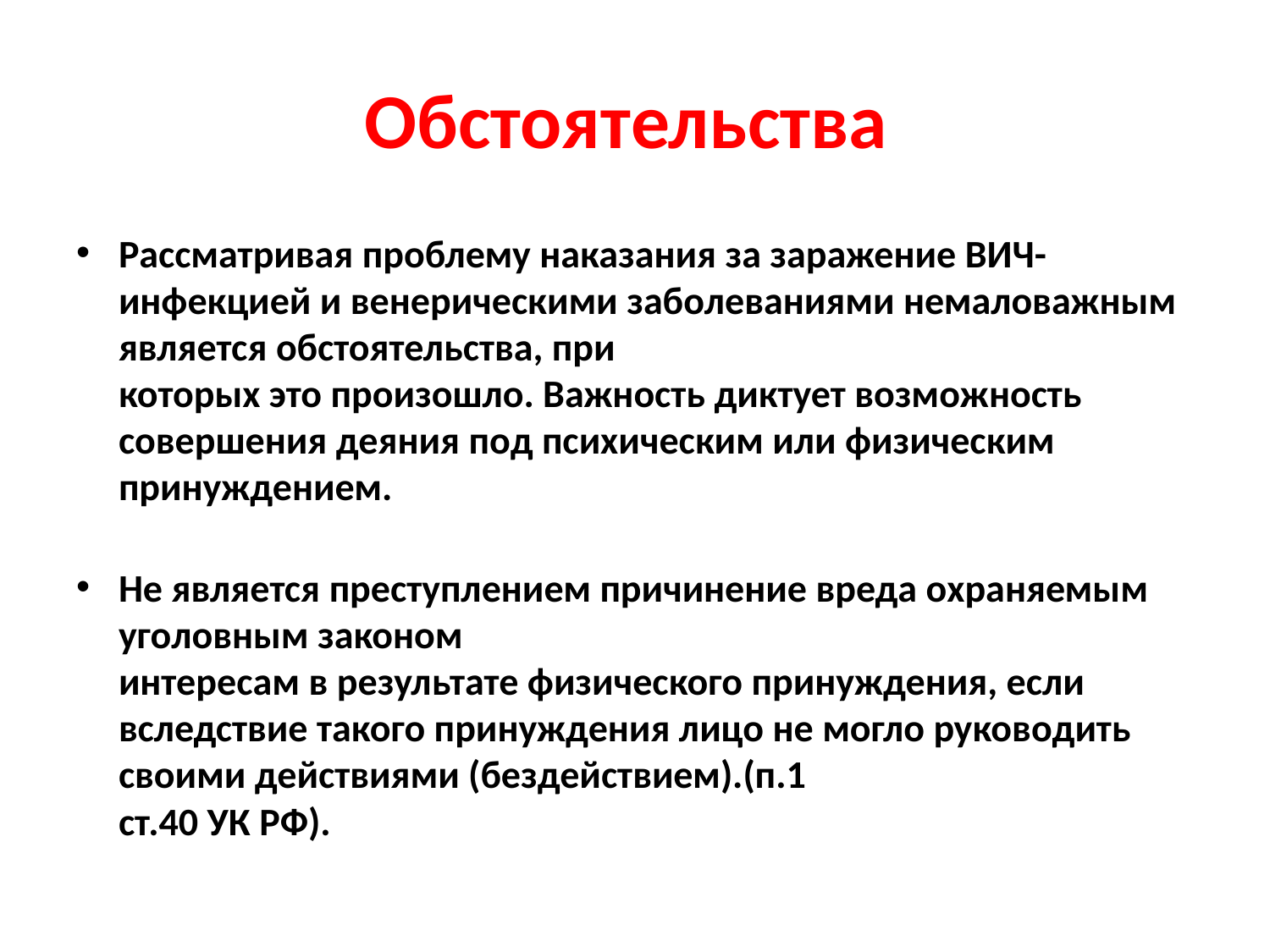

# Обстоятельства
Рассматривая проблему наказания за заражение ВИЧ-инфекцией и венерическими заболеваниями немаловажным является обстоятельства, при
которых это произошло. Важность диктует возможность совершения деяния под психическим или физическим принуждением.
Не является преступлением причинение вреда охраняемым уголовным законом
интересам в результате физического принуждения, если вследствие такого принуждения лицо не могло руководить своими действиями (бездействием).(п.1
ст.40 УК РФ).